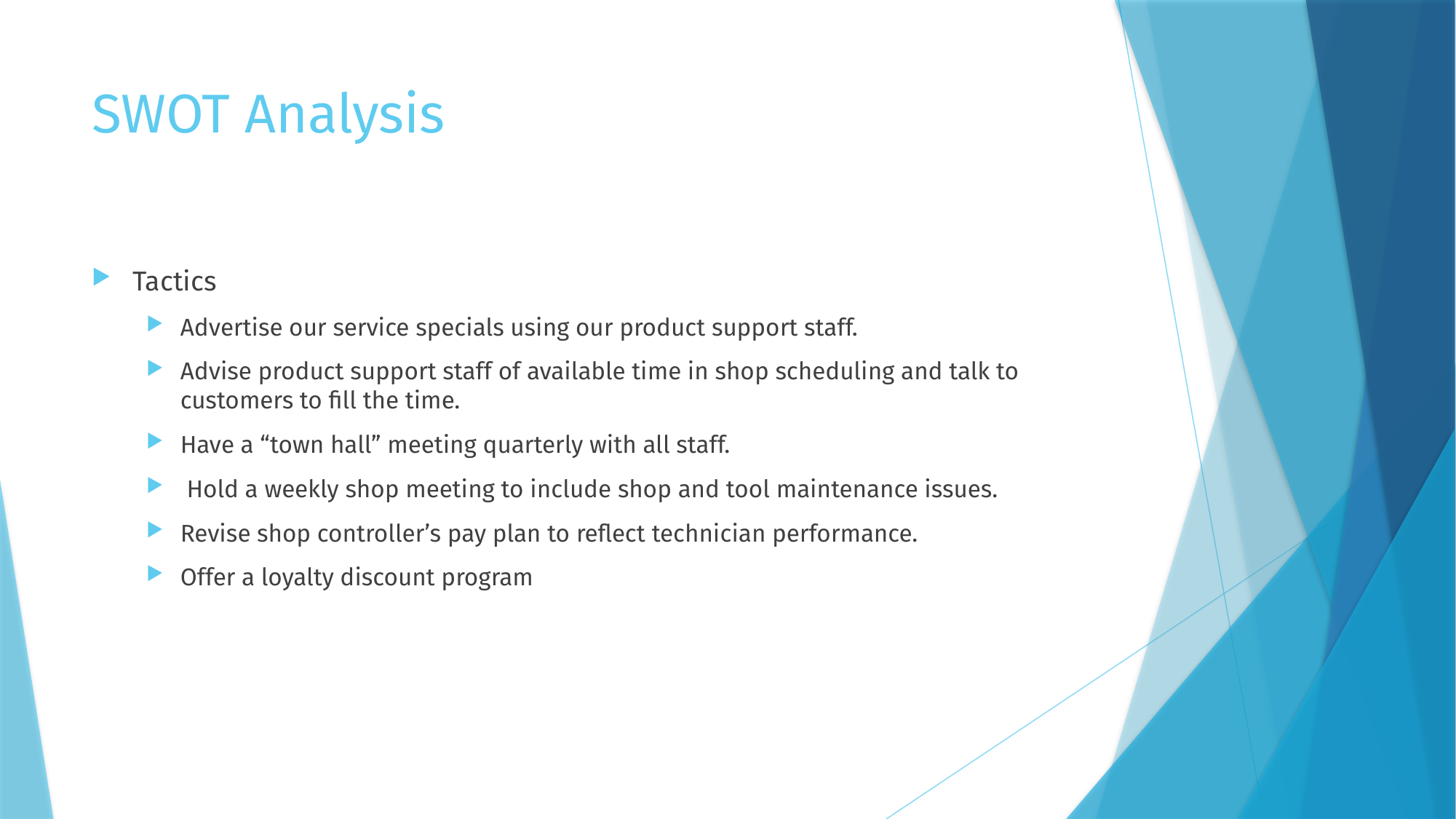

# SWOT Analysis
Tactics
Advertise our service specials using our product support staff.
Advise product support staff of available time in shop scheduling and talk to customers to fill the time.
Have a “town hall” meeting quarterly with all staff.
 Hold a weekly shop meeting to include shop and tool maintenance issues.
Revise shop controller’s pay plan to reflect technician performance.
Offer a loyalty discount program